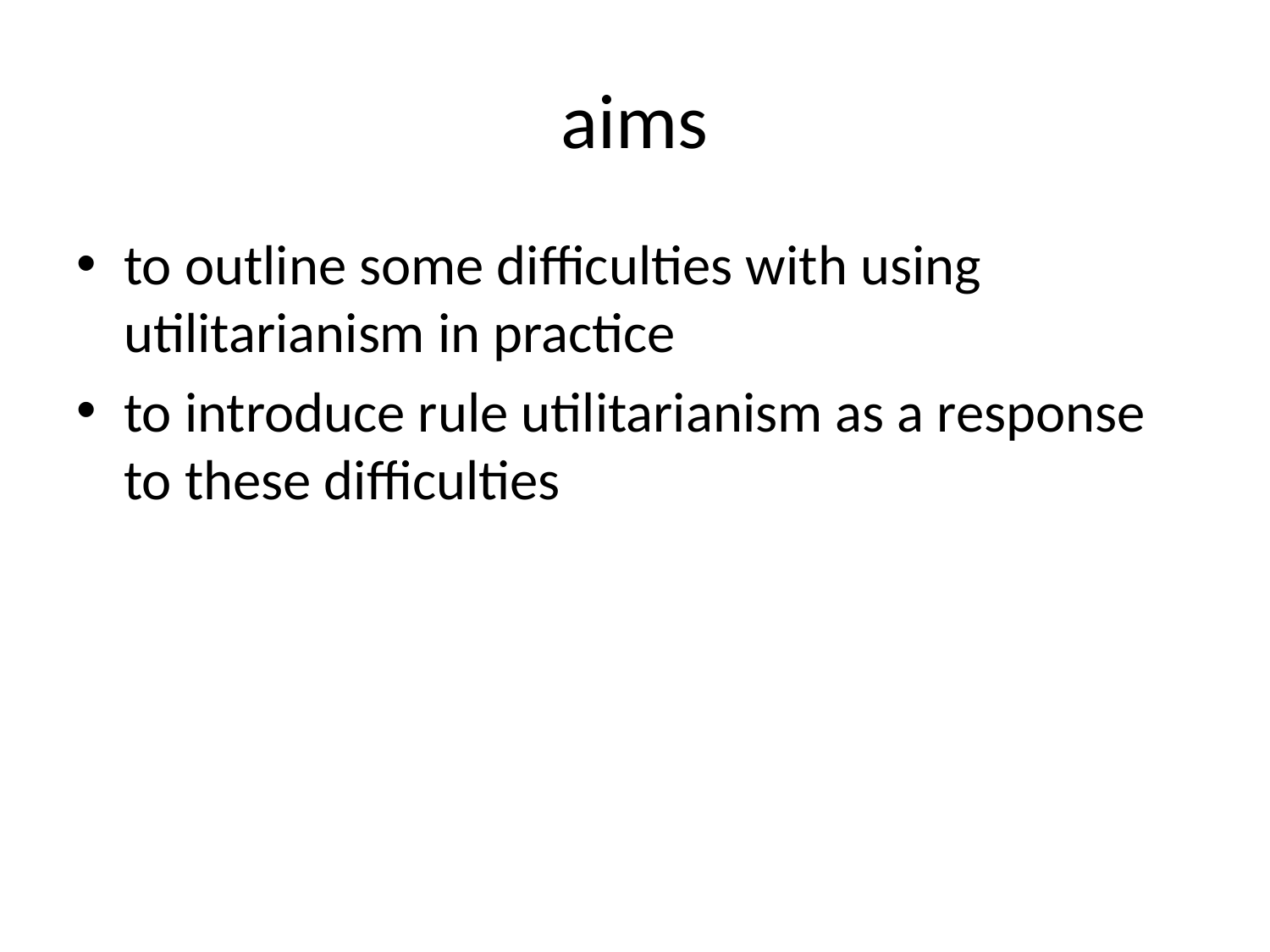

# aims
to outline some difficulties with using utilitarianism in practice
to introduce rule utilitarianism as a response to these difficulties